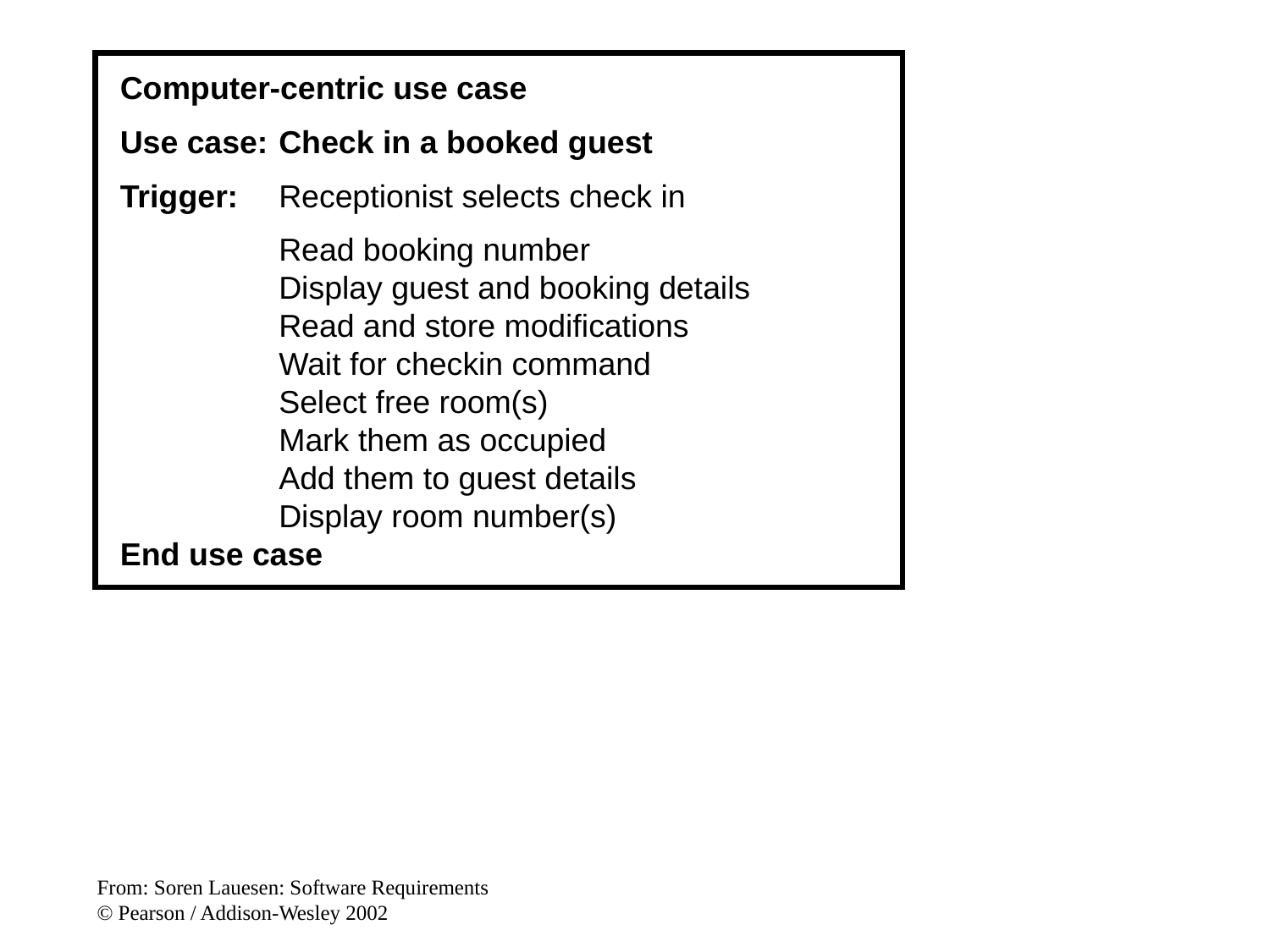

Computer-centric use case
Use case:	Check in a booked guest
Trigger:	Receptionist selects check in
	Read booking number
	Display guest and booking details
	Read and store modifications
	Wait for checkin command
	Select free room(s)
	Mark them as occupied
	Add them to guest details
	Display room number(s)
End use case
From: Soren Lauesen: Software Requirements
© Pearson / Addison-Wesley 2002